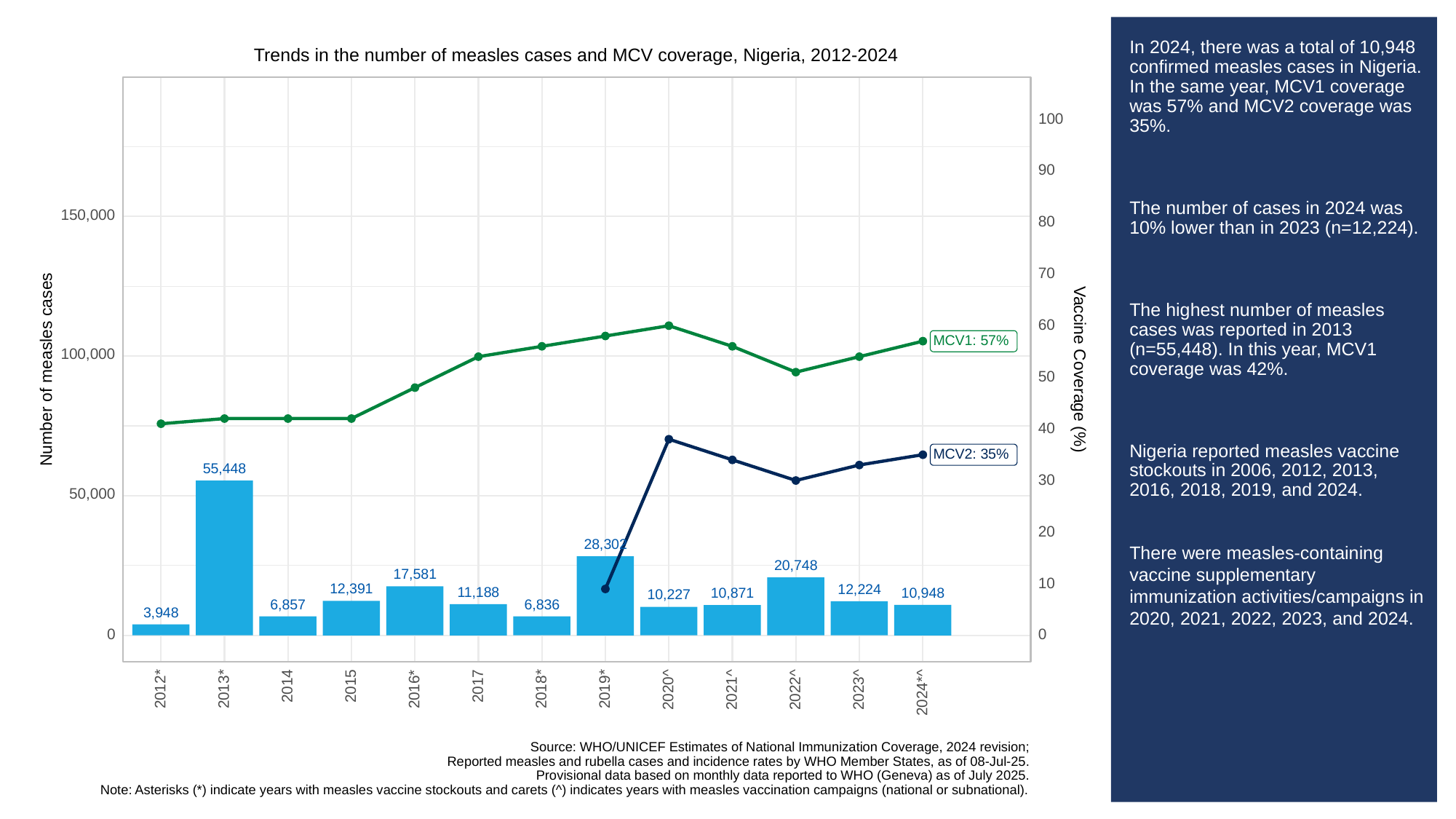

# In 2024, there was a total of 10,948 confirmed measles cases in Nigeria. In the same year, MCV1 coverage was 57% and MCV2 coverage was 35%.

The number of cases in 2024 was 10% lower than in 2023 (n=12,224).

The highest number of measles cases was reported in 2013 (n=55,448). In this year, MCV1 coverage was 42%.

Nigeria reported measles vaccine stockouts in 2006, 2012, 2013, 2016, 2018, 2019, and 2024.

There were measles-containing vaccine supplementary immunization activities/campaigns in 2020, 2021, 2022, 2023, and 2024.

Trends in the number of measles cases and MCV coverage, Nigeria, 2012-2024

100

90
150,000

80
70

60

MCV1: 57%

100,000

Vaccine Coverage (%)
Number of measles cases

50

40

MCV2: 35%

55,448
30

50,000

20
28,302

20,748

17,581

10
12,391
12,224

11,188
10,948
10,871
10,227
6,857
6,836

3,948

0
0

2014
2015
2017
2013*
2012*
2016*
2018*
2019*
2023^
2020^
2021^
2022^
2024*^
Source: WHO/UNICEF Estimates of National Immunization Coverage, 2024 revision;
Reported measles and rubella cases and incidence rates by WHO Member States, as of 08-Jul-25.
Provisional data based on monthly data reported to WHO (Geneva) as of July 2025.
Note: Asterisks (*) indicate years with measles vaccine stockouts and carets (^) indicates years with measles vaccination campaigns (national or subnational).